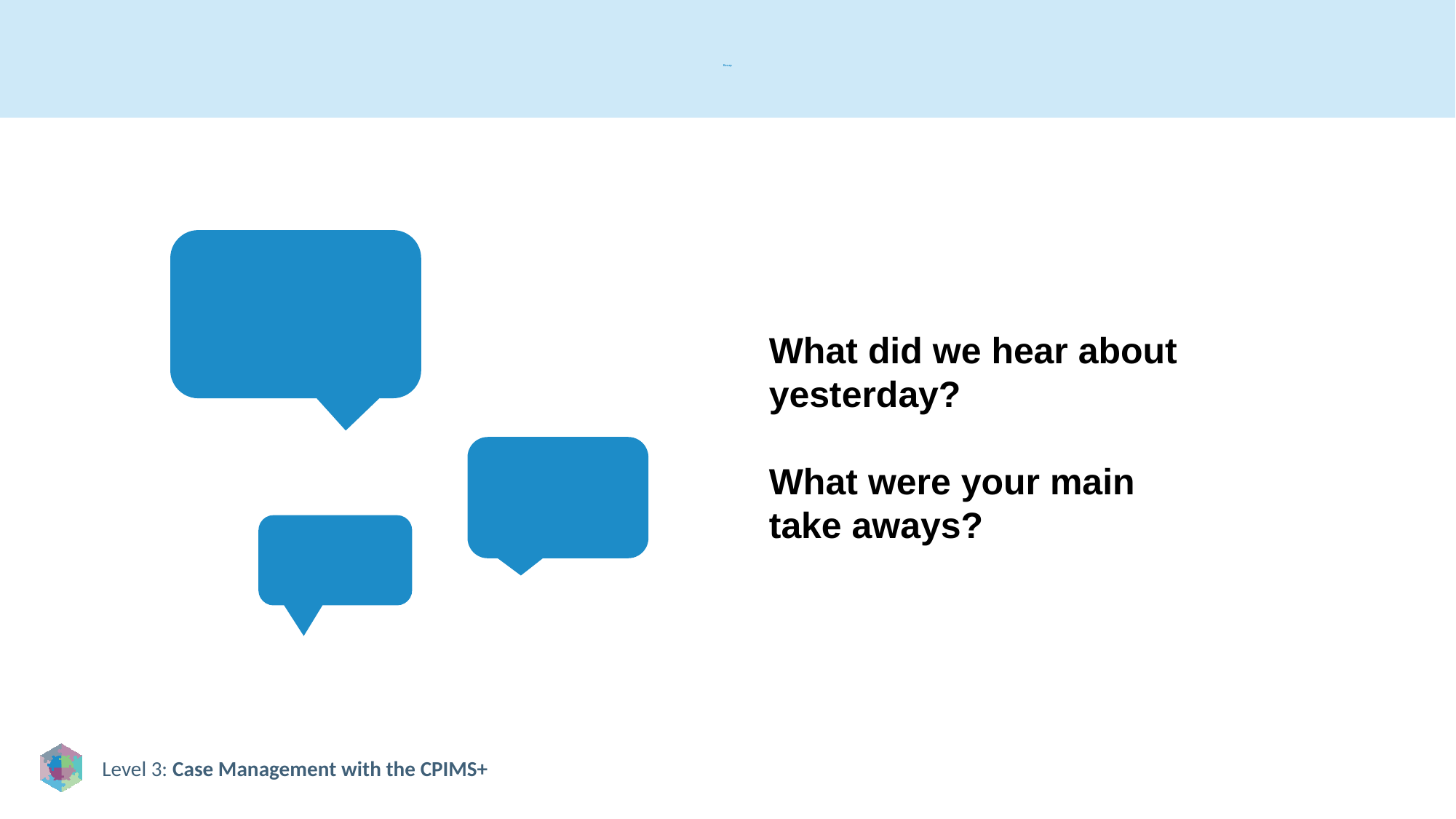

# Recap

What did we hear about yesterday?

What were your main take aways?